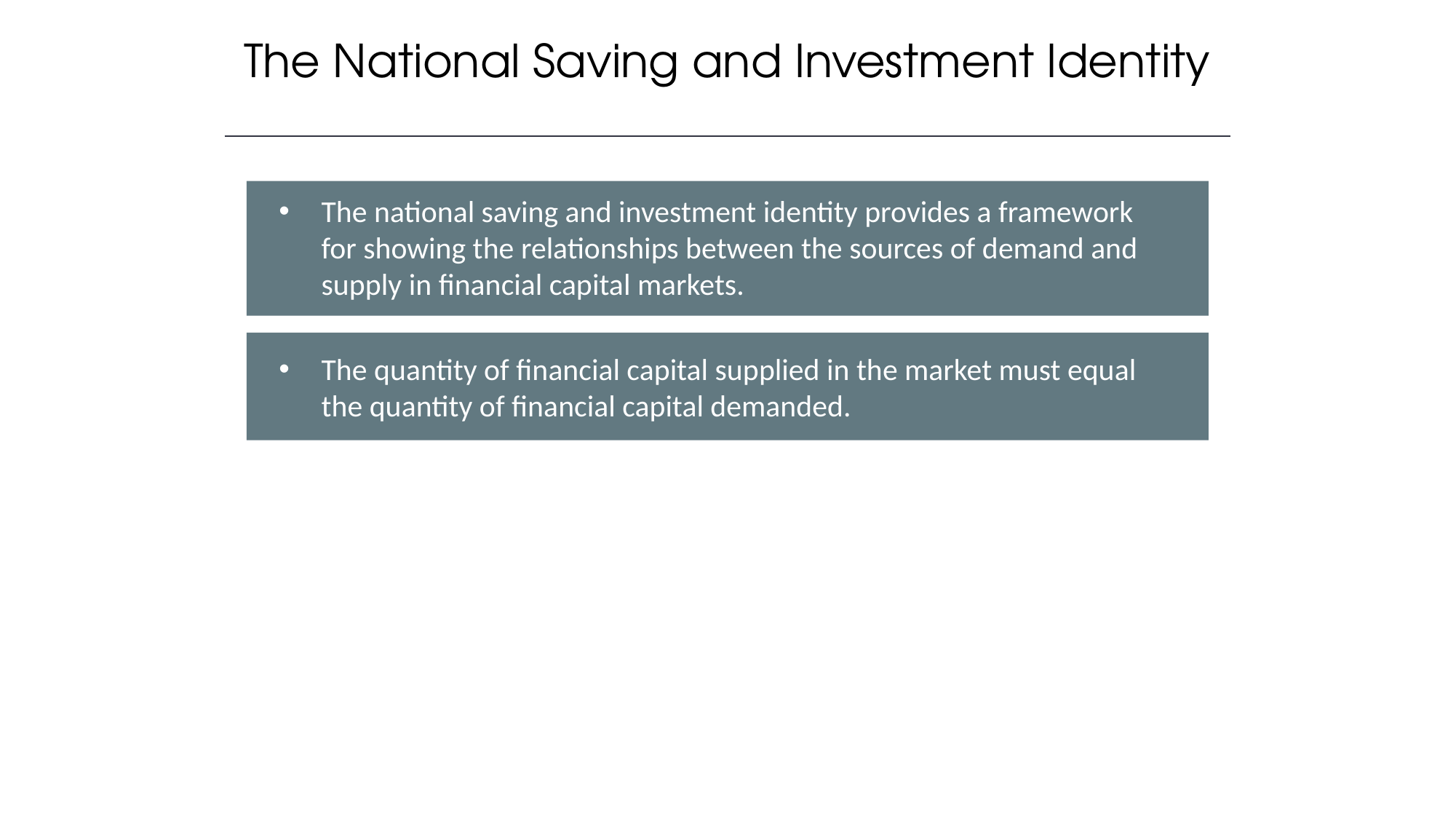

The National Saving and Investment Identity

The national saving and investment identity provides a framework for showing the relationships between the sources of demand and supply in financial capital markets.

The quantity of financial capital supplied in the market must equal the quantity of financial capital demanded.